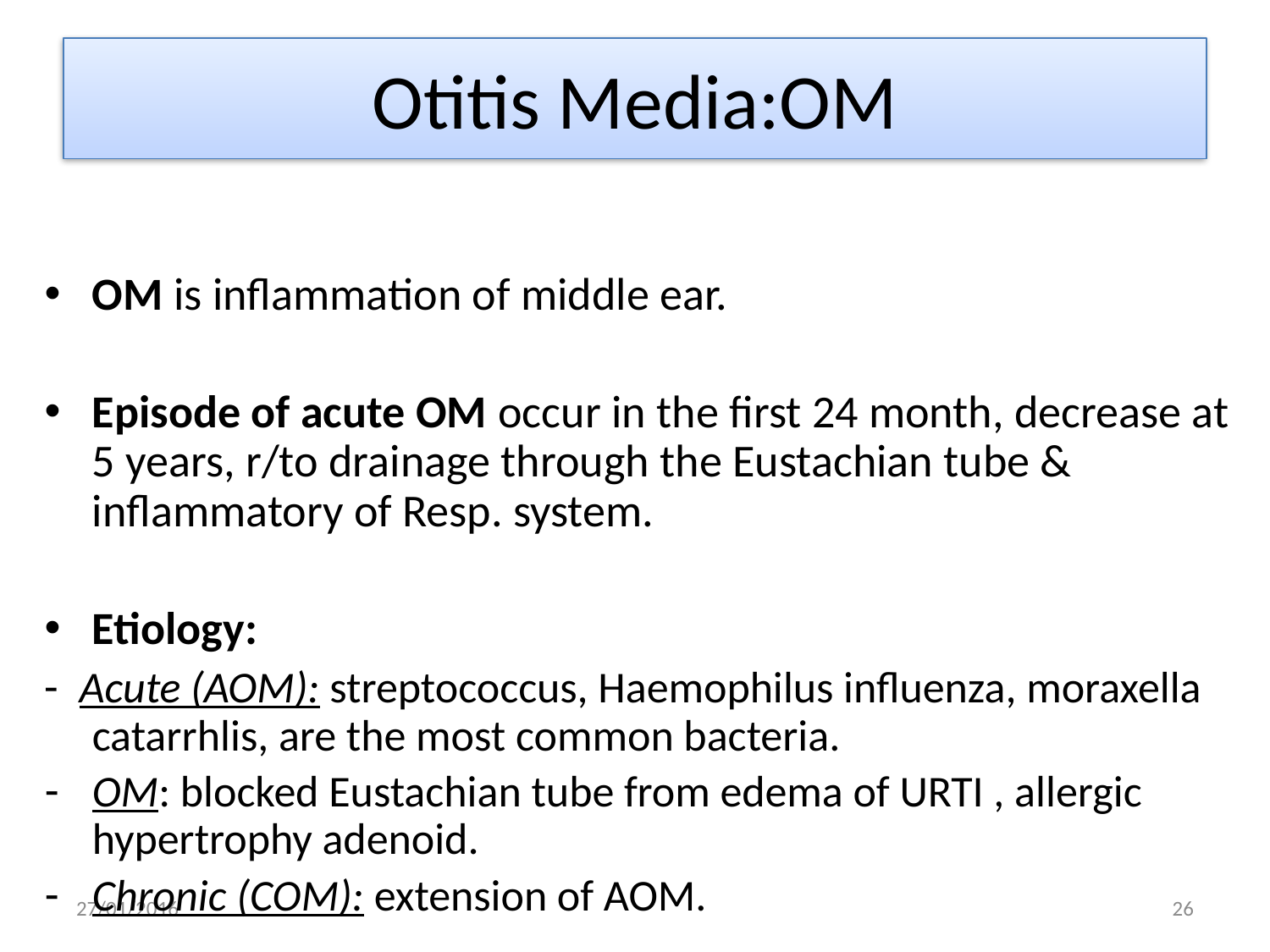

# Otitis Media:OM
OM is inflammation of middle ear.

Episode of acute OM occur in the first 24 month, decrease at 5 years, r/to drainage through the Eustachian tube & inflammatory of Resp. system.

Etiology:
-  Acute (AOM): streptococcus, Haemophilus influenza, moraxella catarrhlis, are the most common bacteria.
OM: blocked Eustachian tube from edema of URTI , allergic hypertrophy adenoid.
Chronic (COM): extension of AOM.
27/01/2016
26